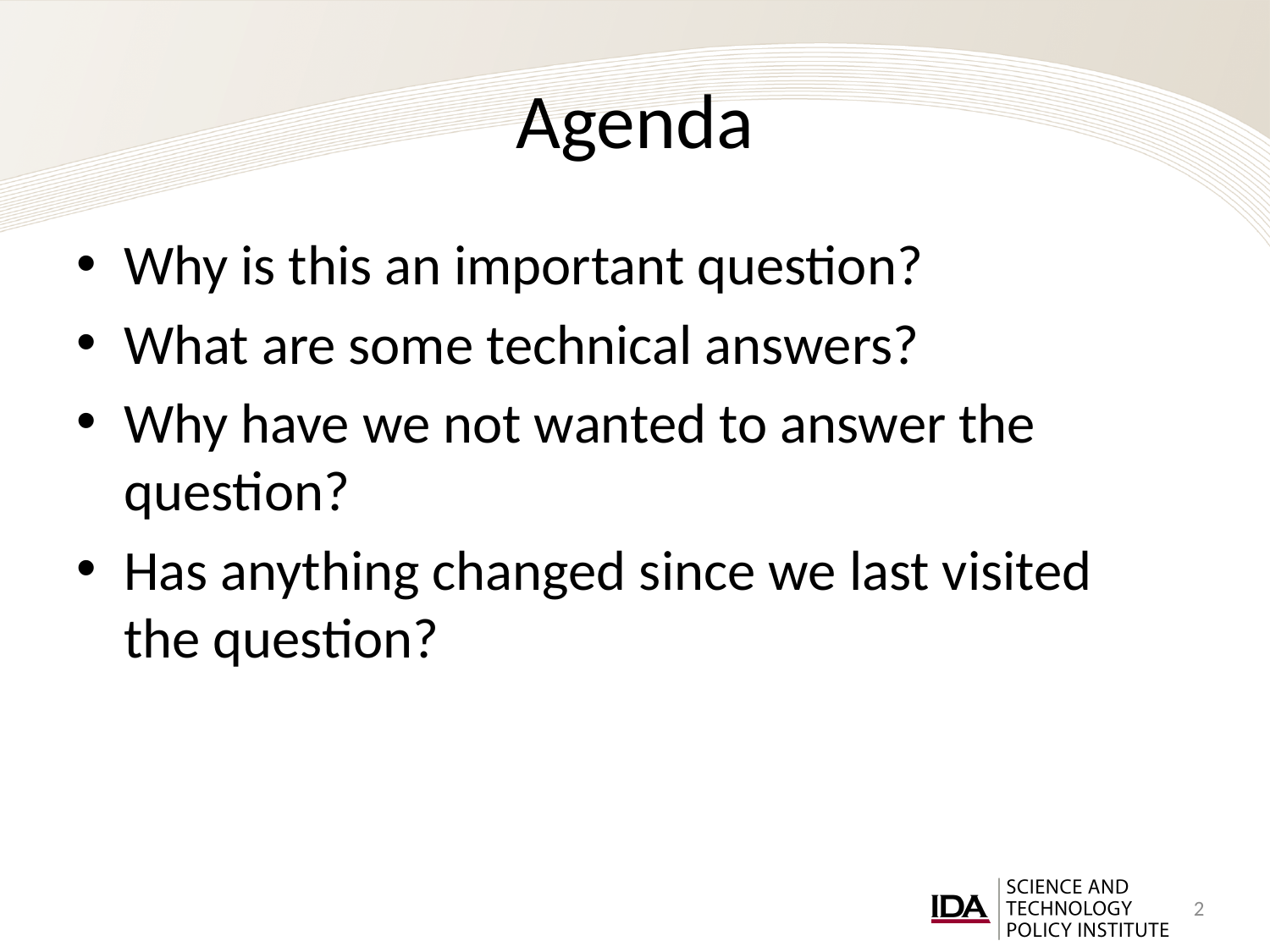

# Agenda
Why is this an important question?
What are some technical answers?
Why have we not wanted to answer the question?
Has anything changed since we last visited the question?
2